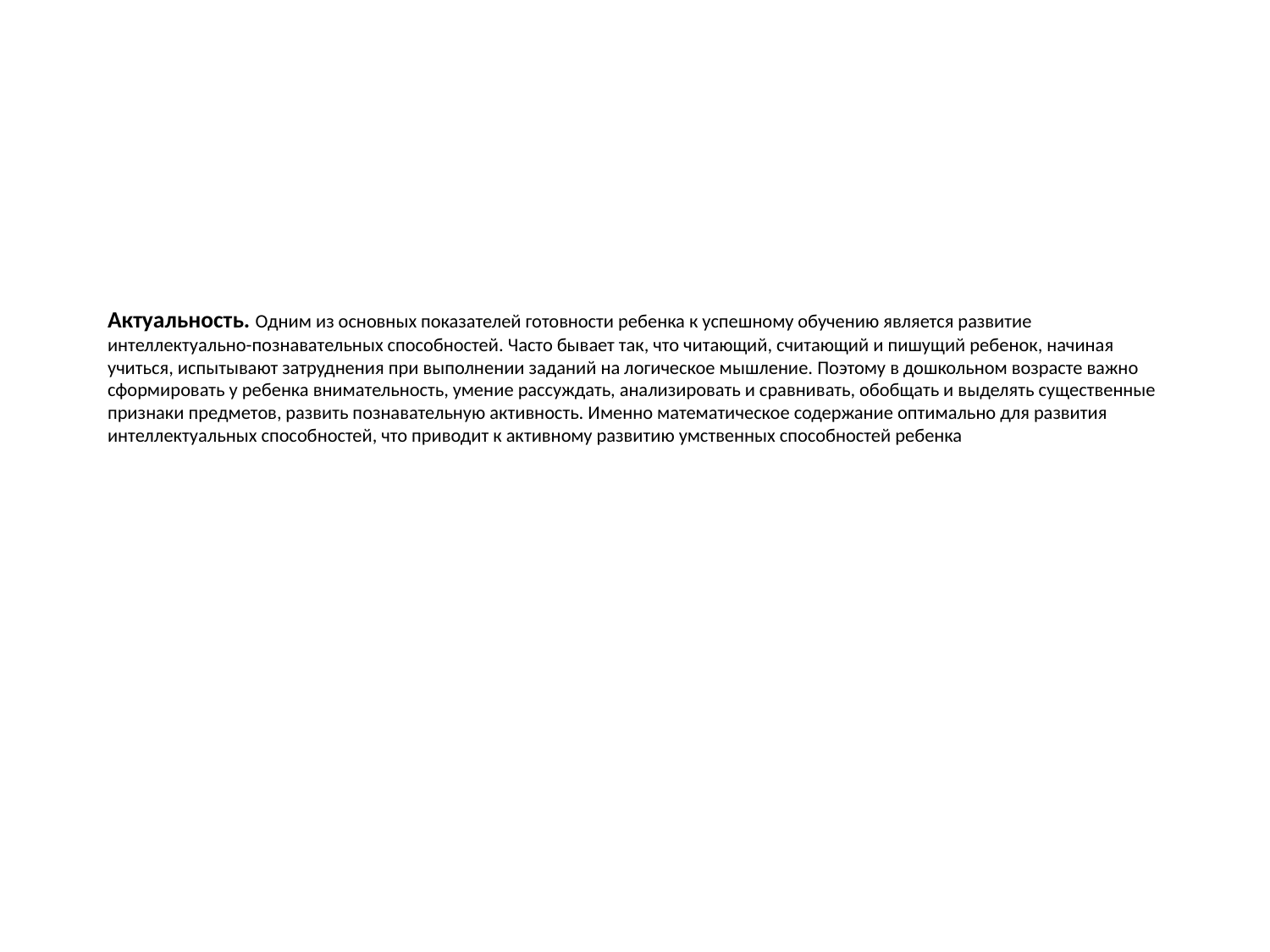

# Актуальность. Одним из основных показателей готовности ребенка к успешному обучению является развитие интеллектуально-познавательных способностей. Часто бывает так, что читающий, считающий и пишущий ребенок, начиная учиться, испытывают затруднения при выполнении заданий на логическое мышление. Поэтому в дошкольном возрасте важно сформировать у ребенка внимательность, умение рассуждать, анализировать и сравнивать, обобщать и выделять существенные признаки предметов, развить познавательную активность. Именно математическое содержание оптимально для развития интеллектуальных способностей, что приводит к активному развитию умственных способностей ребенка